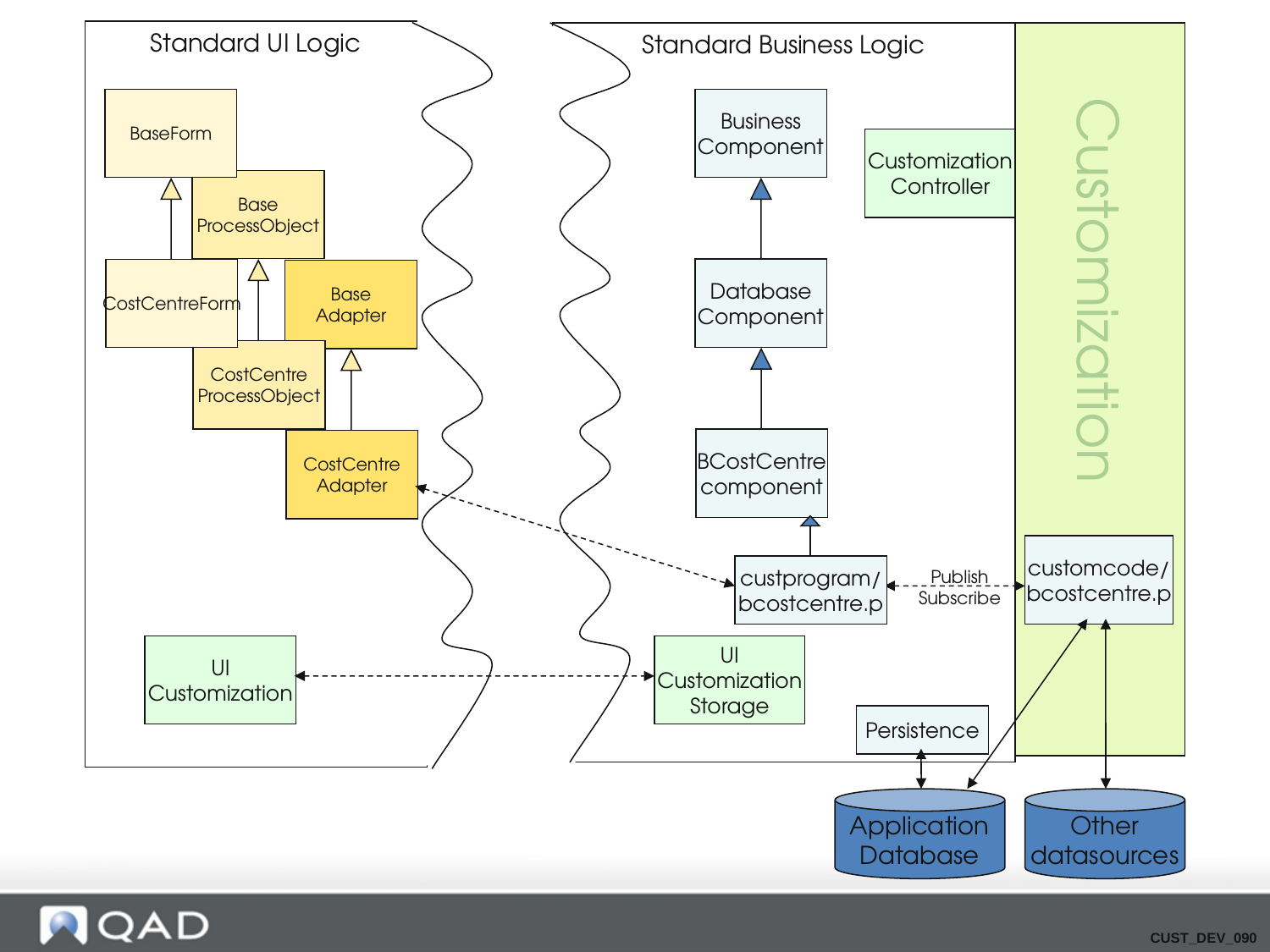

Standard UI Logic

Standard Business Logic

    Customization
BaseForm
Business
Component
Customization
Controller
Base
ProcessObject

Database
Component
CostCentreForm

Base
Adapter
CostCentre
ProcessObject

BCostCentre
component
CostCentre
Adapter

customcode/
bcostcentre.p
custprogram/
bcostcentre.p
Publish
Subscribe

UI
Customization
UI
Customization
Storage

Persistence

Application
Database
Other
datasources
CUST_DEV_090